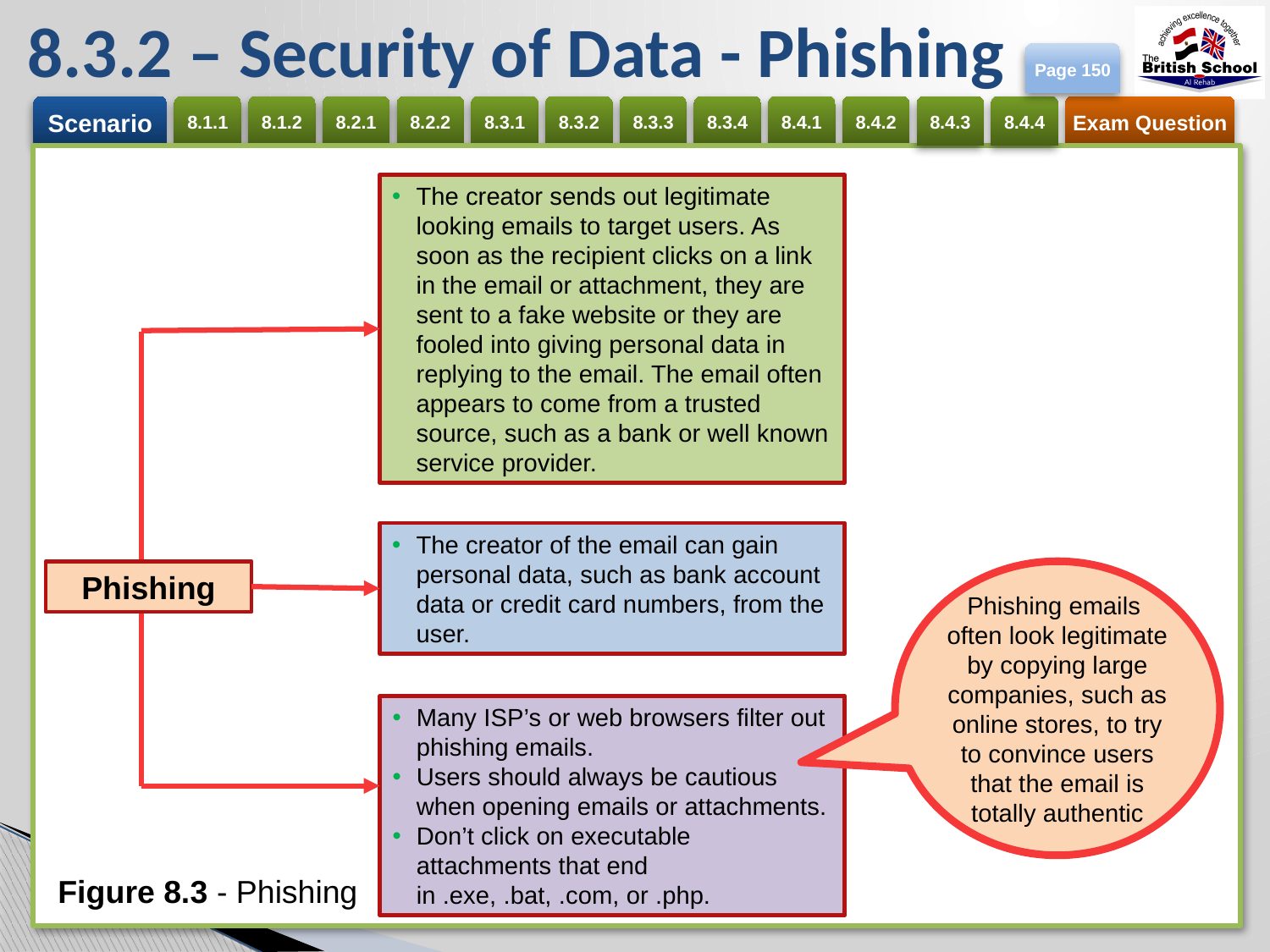

# 8.3.2 – Security of Data - Phishing
Page 150
The creator sends out legitimate looking emails to target users. As soon as the recipient clicks on a link in the email or attachment, they are sent to a fake website or they are fooled into giving personal data in replying to the email. The email often appears to come from a trusted source, such as a bank or well known service provider.
The creator of the email can gain personal data, such as bank account data or credit card numbers, from the user.
Phishing
Many ISP’s or web browsers filter out phishing emails.
Users should always be cautious when opening emails or attachments.
Don’t click on executable attachments that end in .exe, .bat, .com, or .php.
Phishing emails
often look legitimate by copying large companies, such as online stores, to try to convince users that the email is totally authentic
Figure 8.3 - Phishing